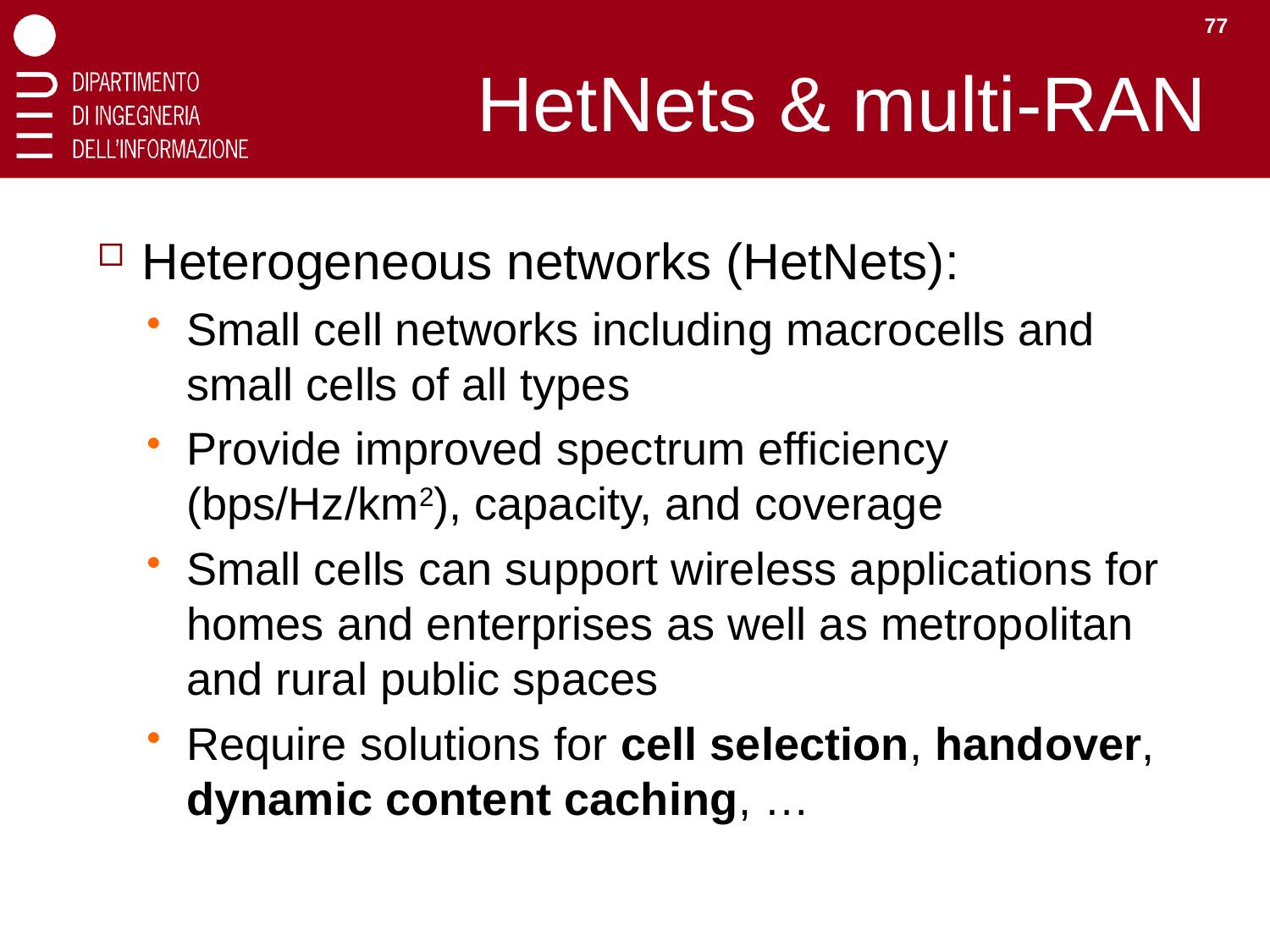

77
# HetNets & multi-RAN
Heterogeneous networks (HetNets):
Small cell networks including macrocells and small cells of all types
Provide improved spectrum efficiency (bps/Hz/km2), capacity, and coverage
Small cells can support wireless applications for homes and enterprises as well as metropolitan and rural public spaces
Require solutions for cell selection, handover, dynamic content caching, …